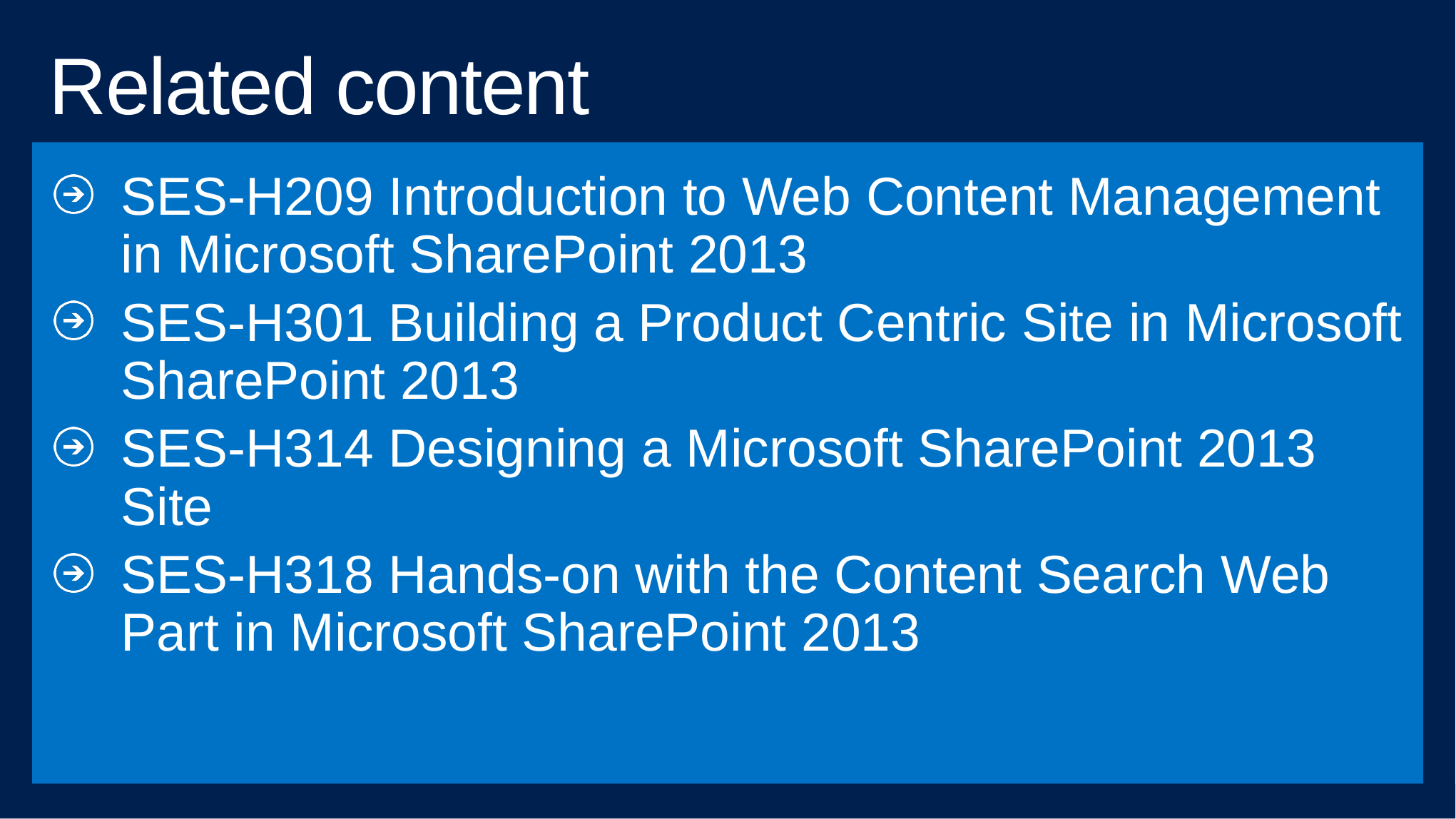

# Related content

SES-H209 Introduction to Web Content Management in Microsoft SharePoint 2013
SES-H301 Building a Product Centric Site in Microsoft SharePoint 2013
SES-H314 Designing a Microsoft SharePoint 2013 Site
SES-H318 Hands-on with the Content Search Web Part in Microsoft SharePoint 2013